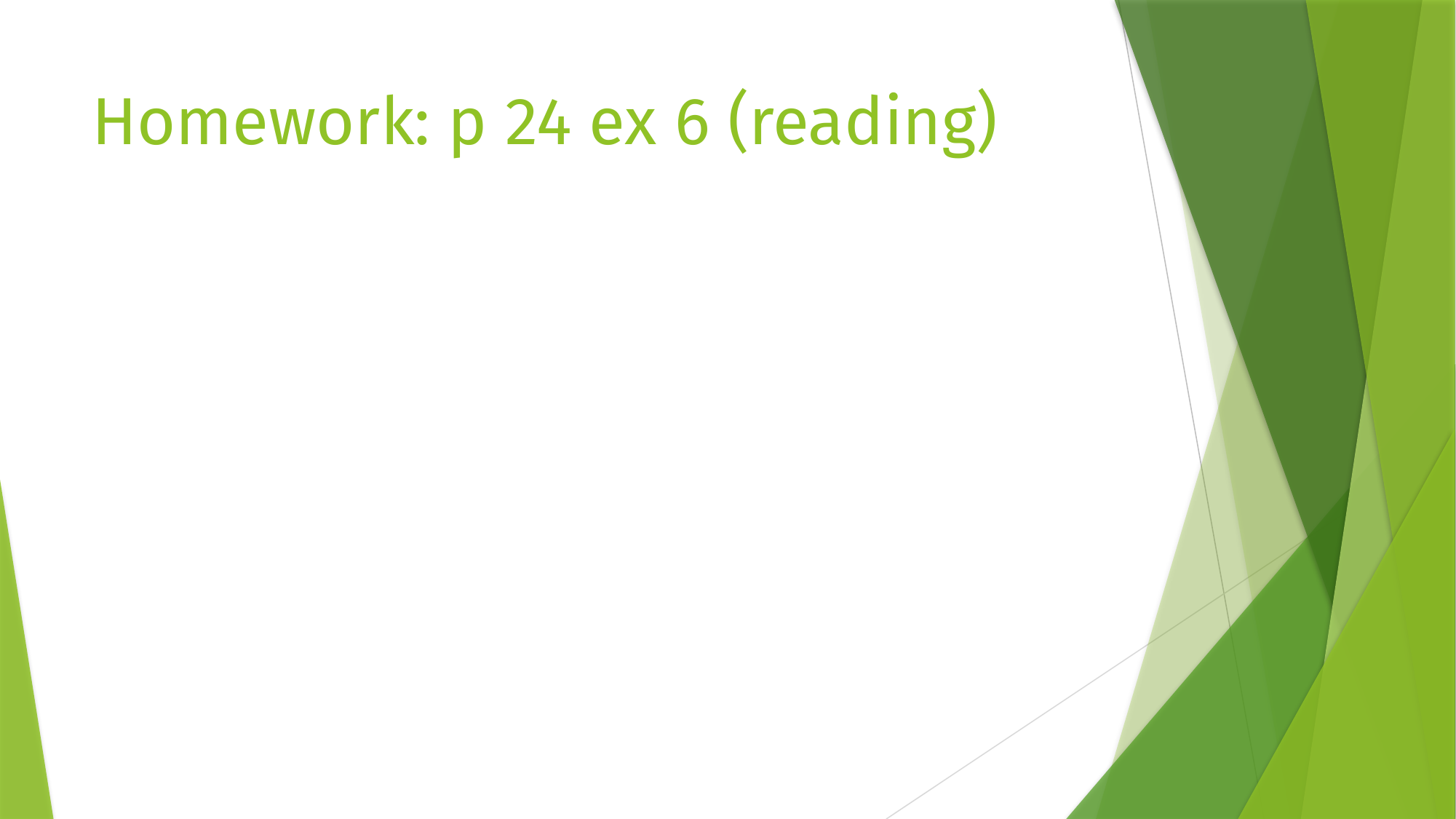

# Homework: p 24 ex 6 (reading)